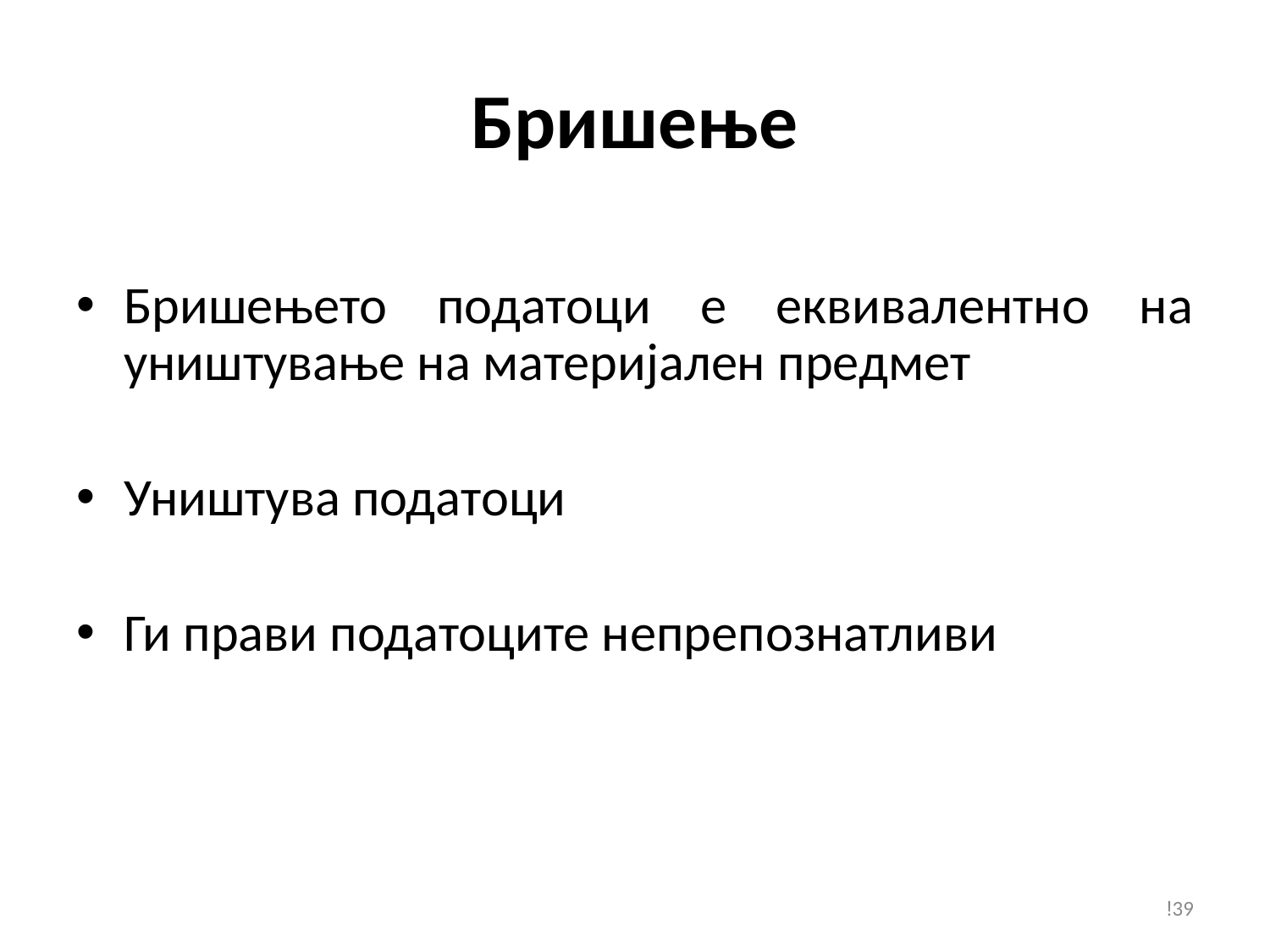

# Бришење
Бришењето податоци е еквивалентно на уништување на материјален предмет

Уништува податоци

Ги прави податоците непрепознатливи

!39